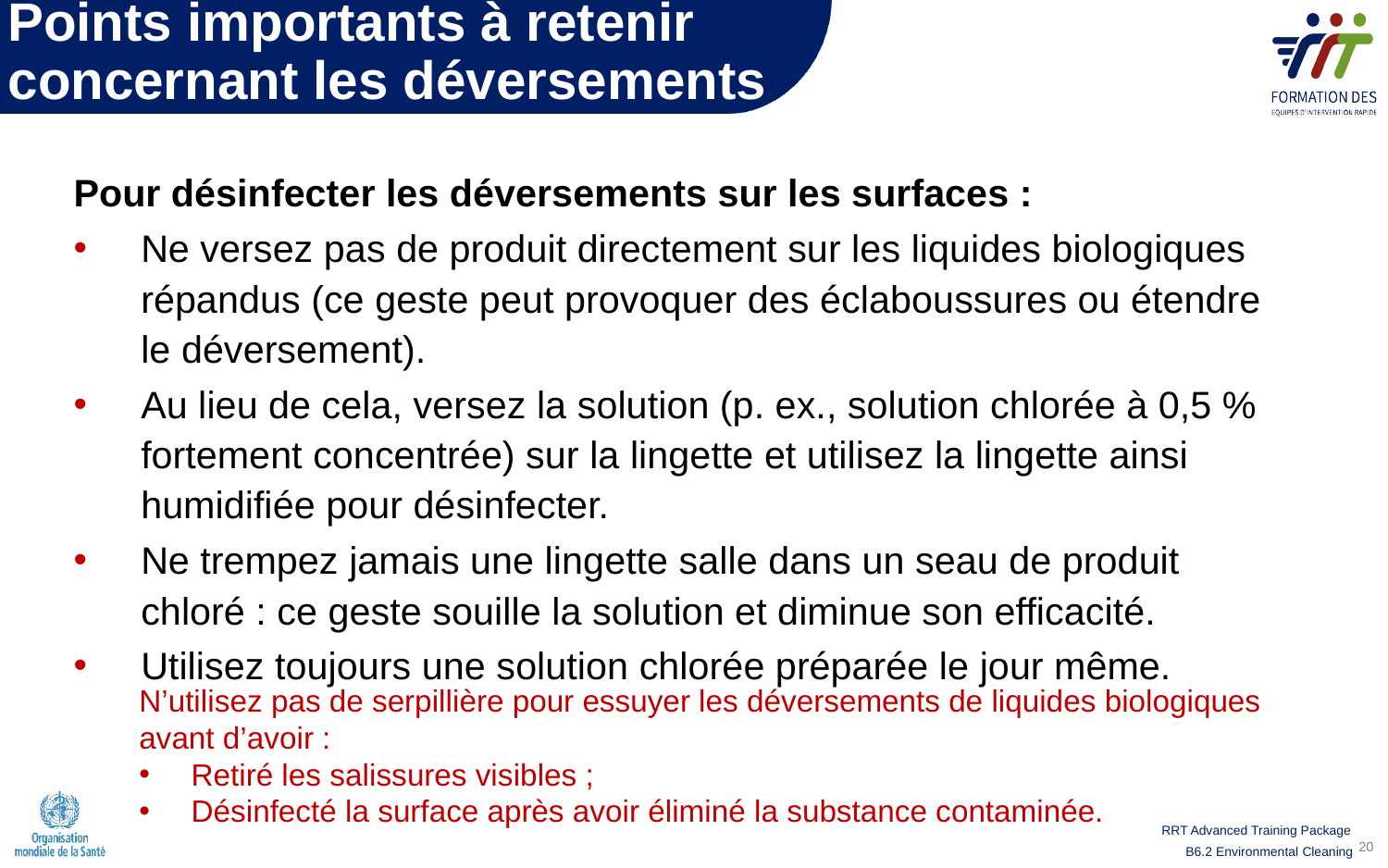

Points importants à retenir concernant les déversements
Pour désinfecter les déversements sur les surfaces :
Ne versez pas de produit directement sur les liquides biologiques répandus (ce geste peut provoquer des éclaboussures ou étendre le déversement).
Au lieu de cela, versez la solution (p. ex., solution chlorée à 0,5 % fortement concentrée) sur la lingette et utilisez la lingette ainsi humidifiée pour désinfecter.
Ne trempez jamais une lingette salle dans un seau de produit chloré : ce geste souille la solution et diminue son efficacité.
Utilisez toujours une solution chlorée préparée le jour même.

N’utilisez pas de serpillière pour essuyer les déversements de liquides biologiques avant d’avoir :
Retiré les salissures visibles ;
Désinfecté la surface après avoir éliminé la substance contaminée.